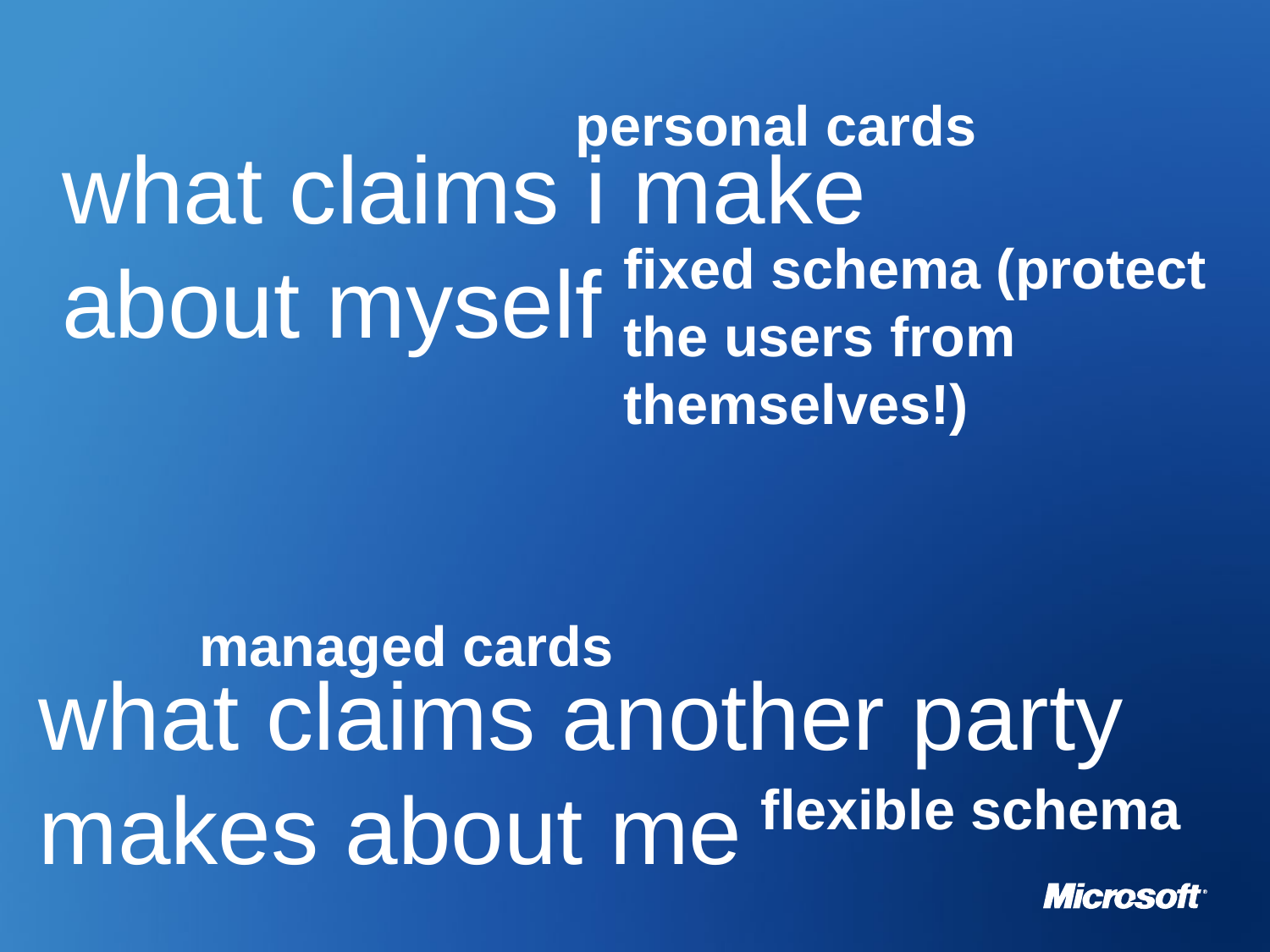

personal cards
what claims i make
about myself
fixed schema (protect
the users from
themselves!)

managed cards
what claims another party
makes about me
flexible schema